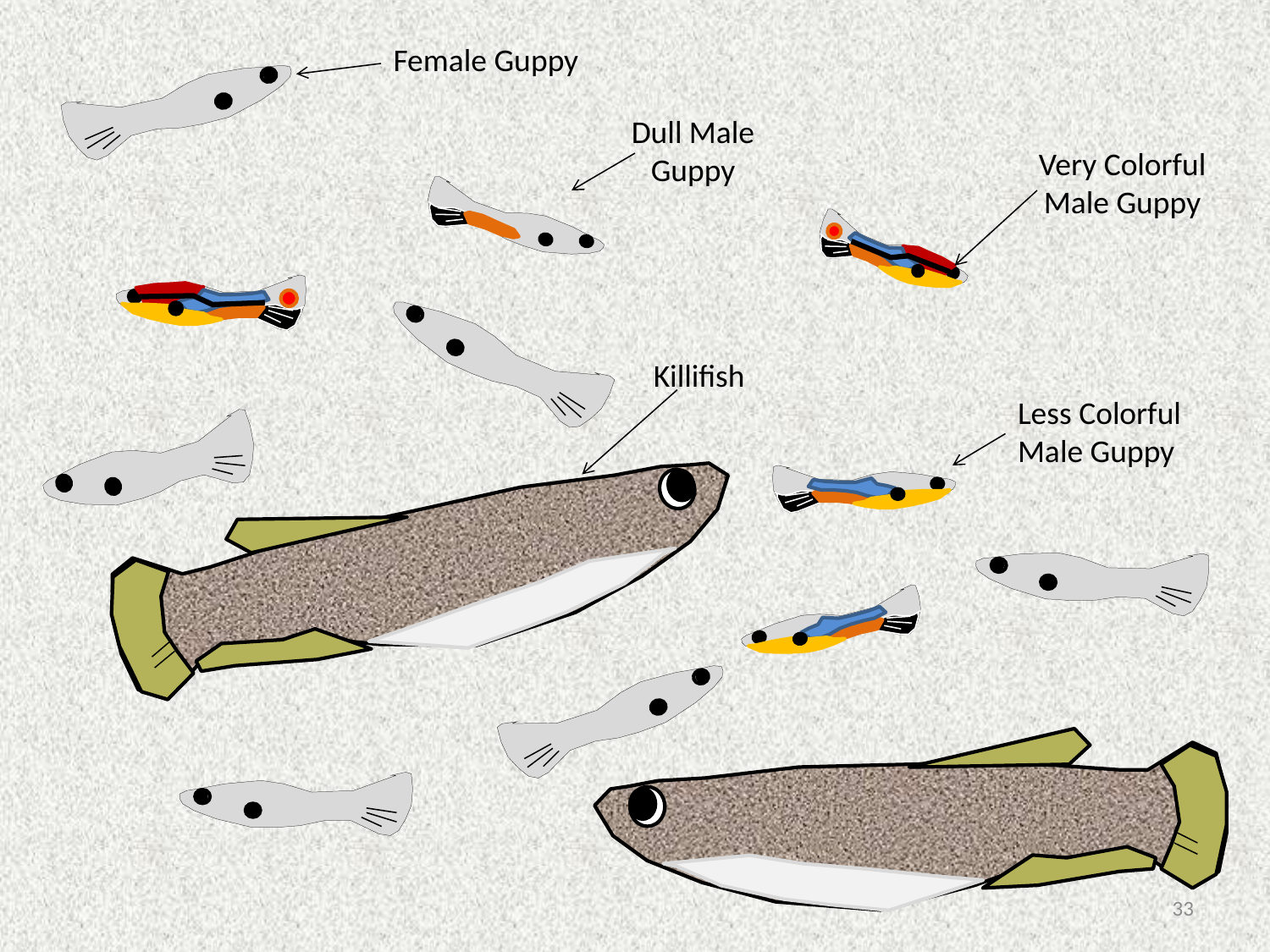

Female Guppy

Dull Male Guppy
Very Colorful Male Guppy

Killifish
Less Colorful Male Guppy

33